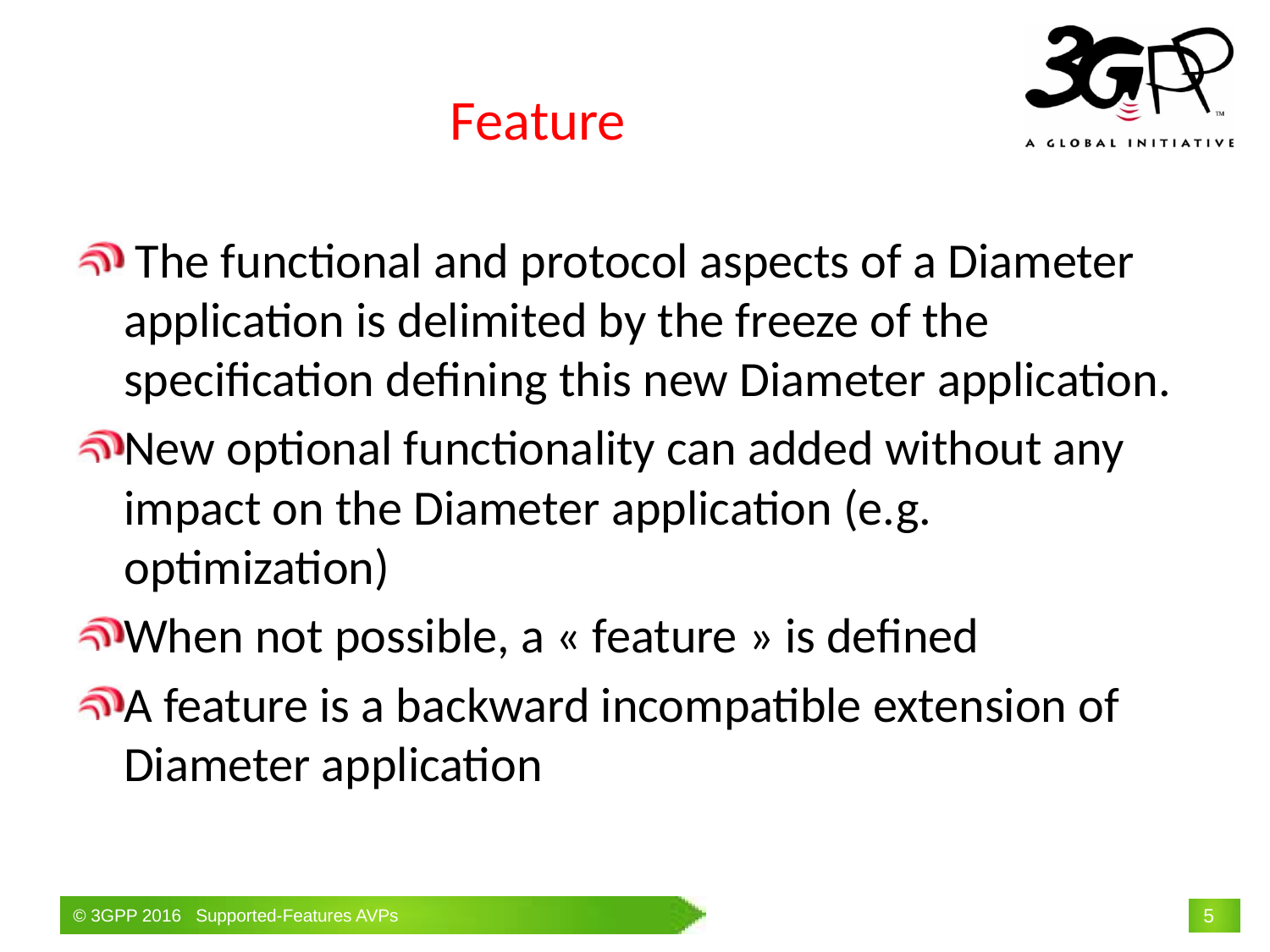

# Feature
 The functional and protocol aspects of a Diameter application is delimited by the freeze of the specification defining this new Diameter application.
New optional functionality can added without any impact on the Diameter application (e.g. optimization)
When not possible, a « feature » is defined
A feature is a backward incompatible extension of Diameter application